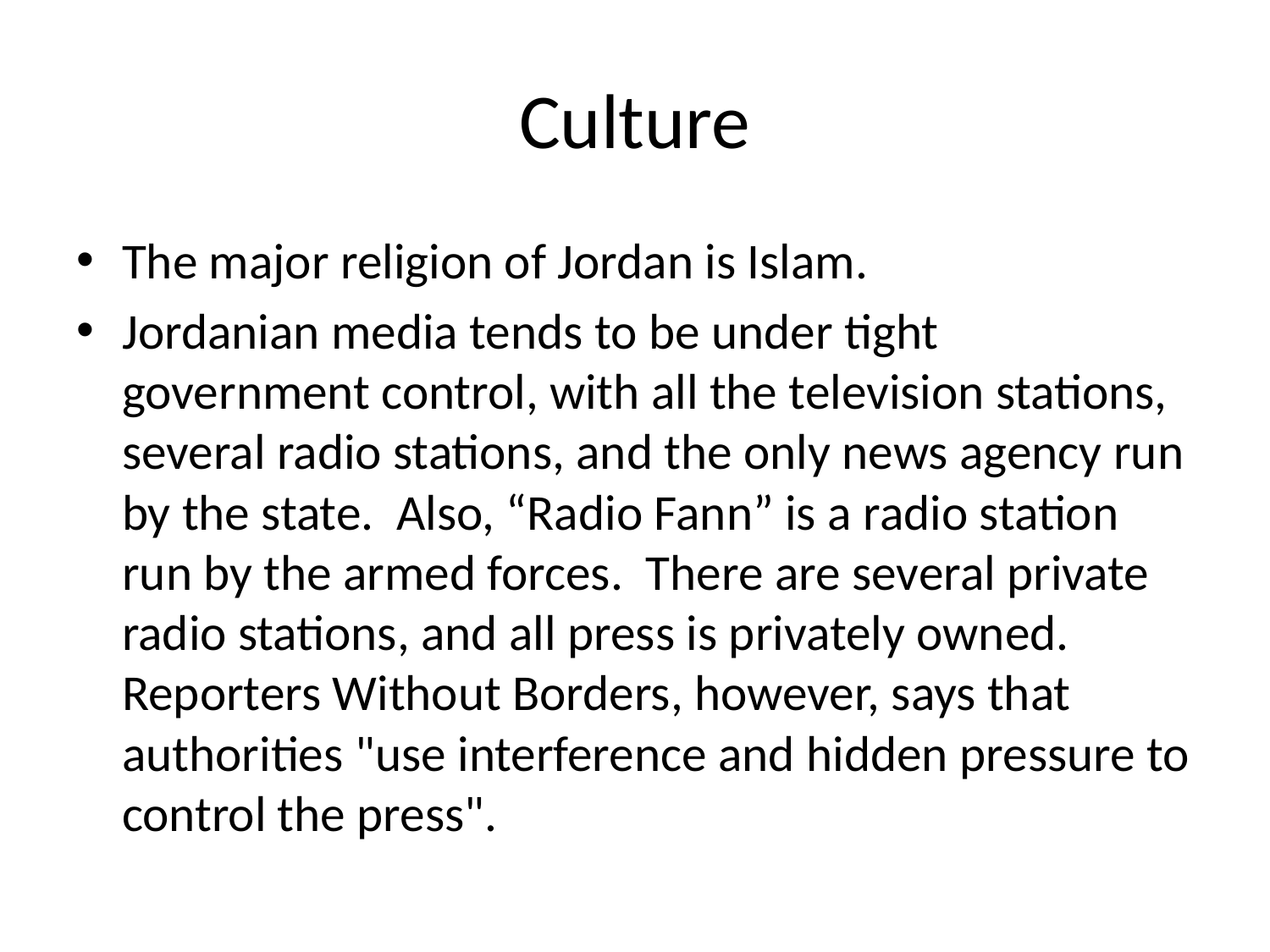

# Culture
The major religion of Jordan is Islam.
Jordanian media tends to be under tight government control, with all the television stations, several radio stations, and the only news agency run by the state.  Also, “Radio Fann” is a radio station run by the armed forces.  There are several private radio stations, and all press is privately owned.  Reporters Without Borders, however, says that authorities "use interference and hidden pressure to control the press".